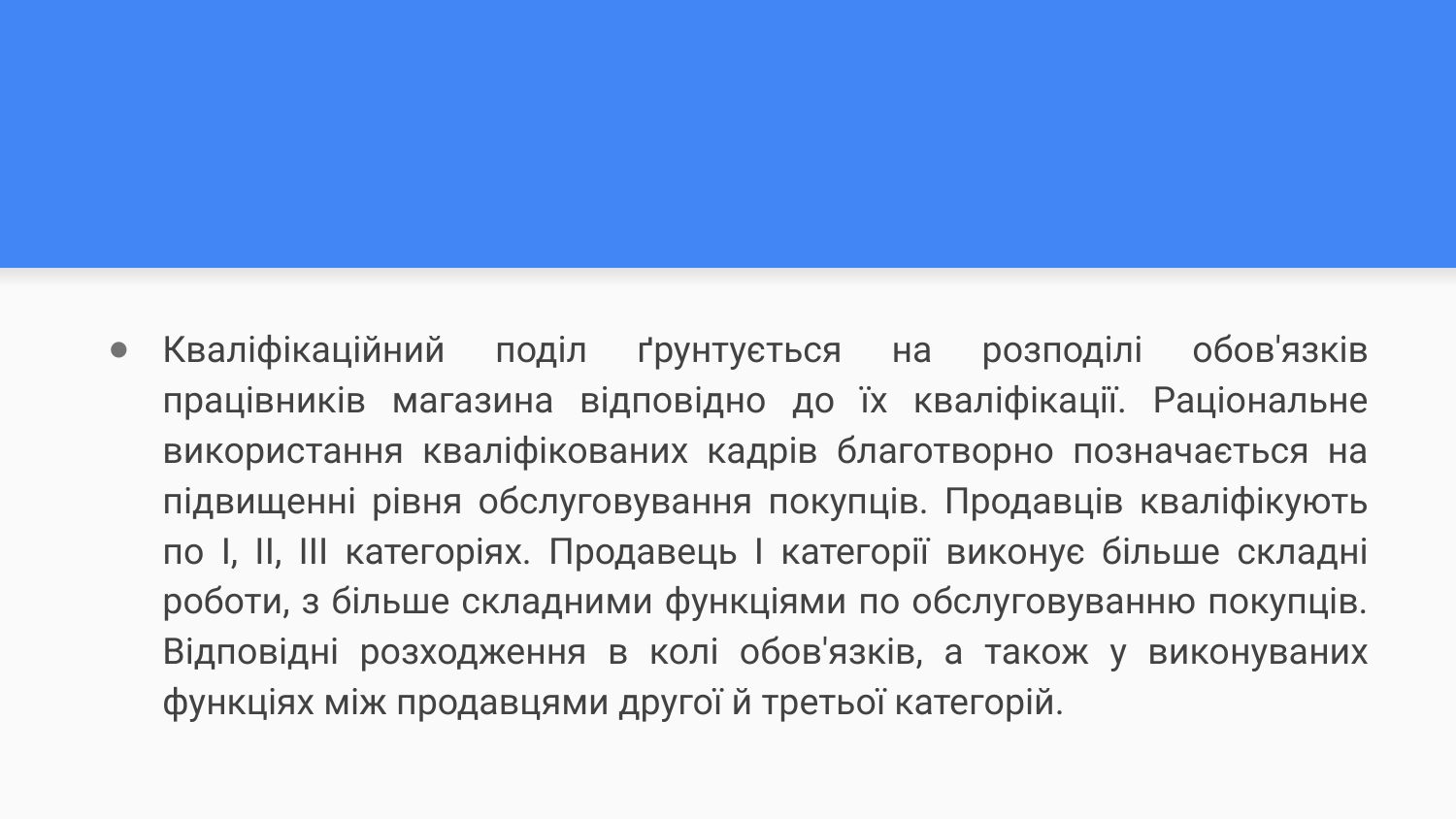

#
Кваліфікаційний поділ ґрунтується на розподілі обов'язків працівників магазина відповідно до їх кваліфікації. Раціональне використання кваліфікованих кадрів благотворно позначається на підвищенні рівня обслуговування покупців. Продавців кваліфікують по I, II, III категоріях. Продавець I категорії виконує більше складні роботи, з більше складними функціями по обслуговуванню покупців. Відповідні розходження в колі обов'язків, а також у виконуваних функціях між продавцями другої й третьої категорій.